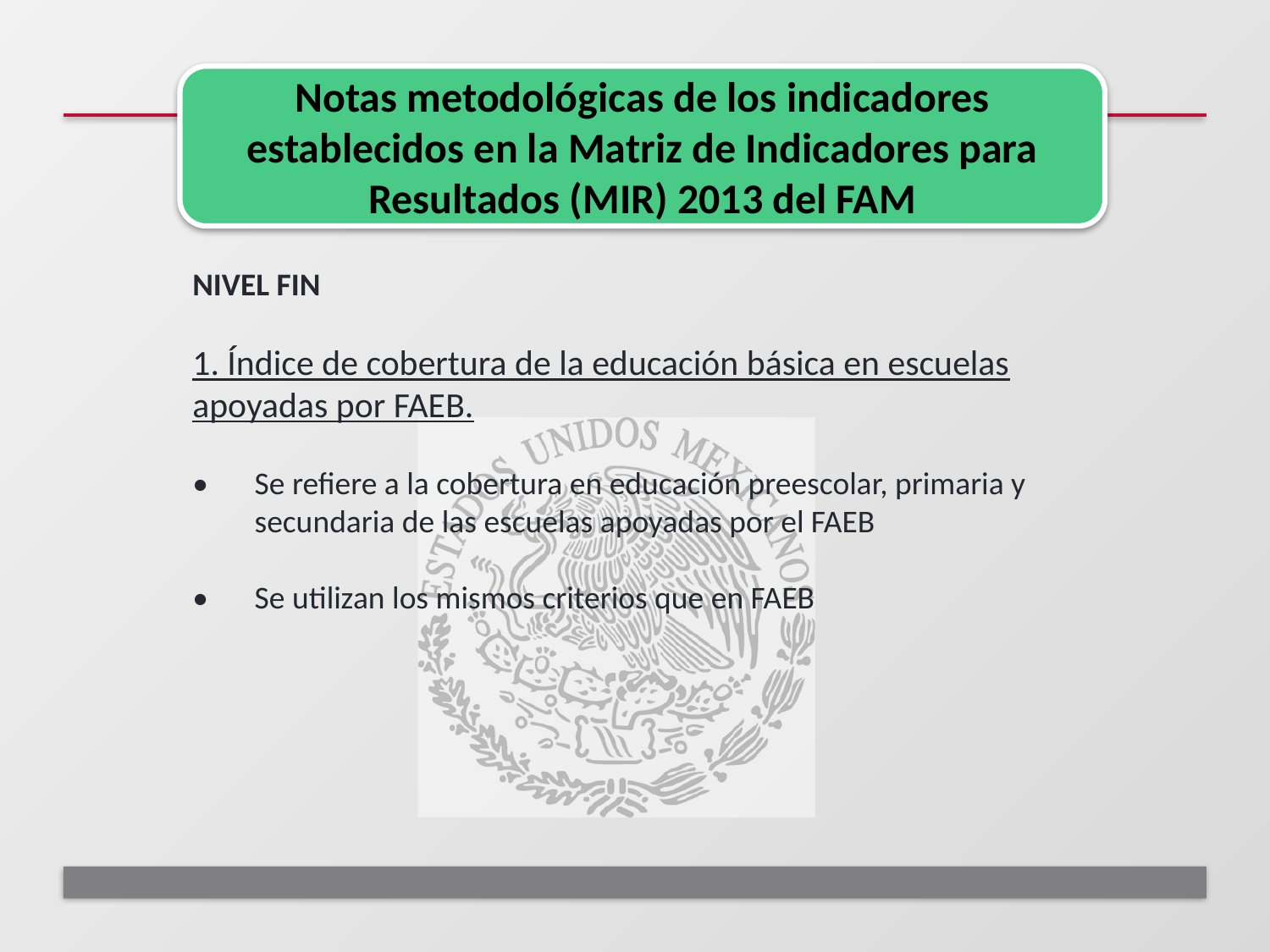

Notas metodológicas de los indicadores establecidos en la Matriz de Indicadores para Resultados (MIR) 2013 del FAM
NIVEL FIN

1. Índice de cobertura de la educación básica en escuelas apoyadas por FAEB.

•	Se refiere a la cobertura en educación preescolar, primaria y secundaria de las escuelas apoyadas por el FAEB

•	Se utilizan los mismos criterios que en FAEB